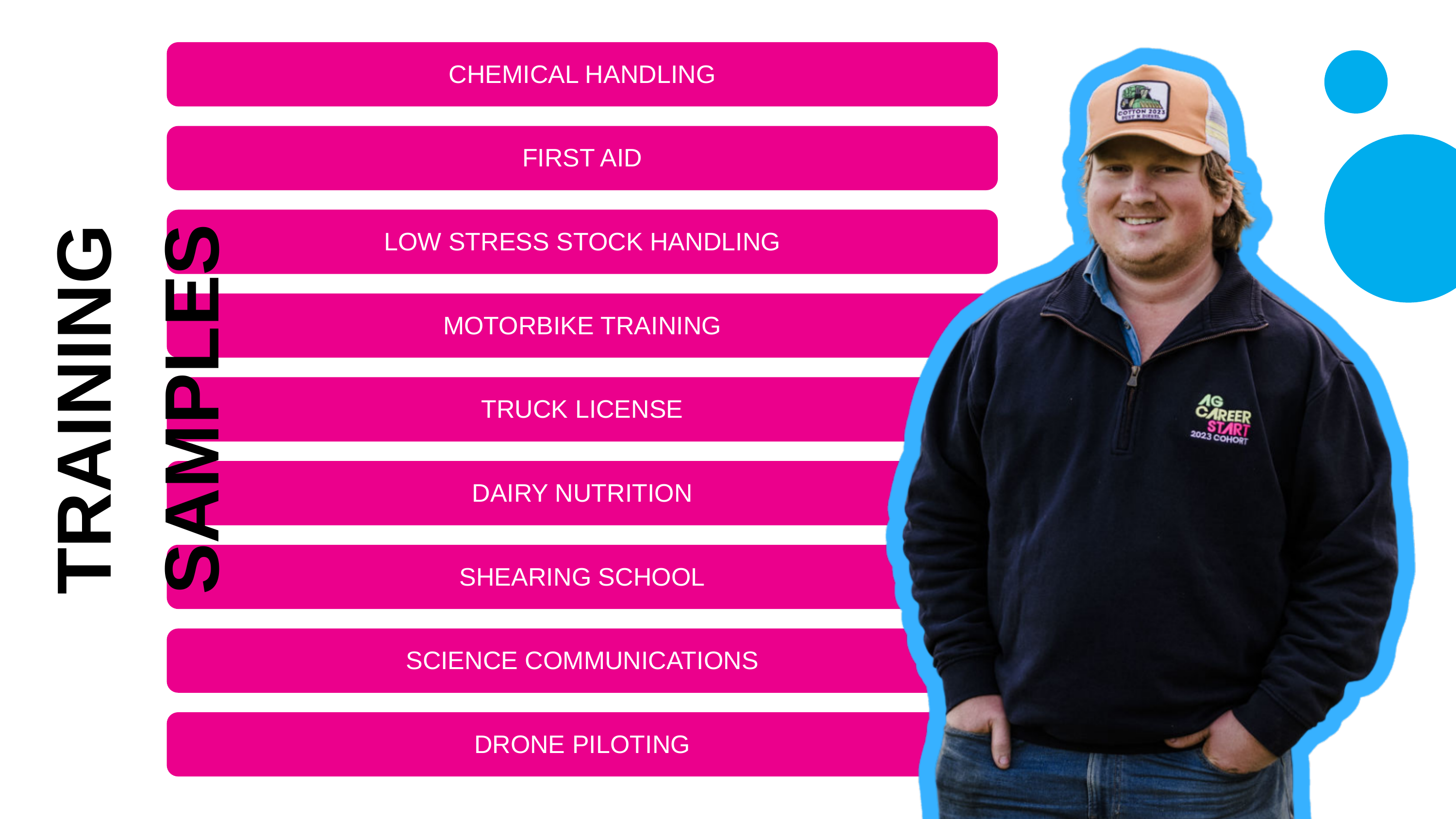

CHEMICAL HANDLING

FIRST AID

LOW STRESS STOCK HANDLING

MOTORBIKE TRAINING
TRAINING SAMPLES

TRUCK LICENSE

DAIRY NUTRITION

SHEARING SCHOOL

SCIENCE COMMUNICATIONS

DRONE PILOTING